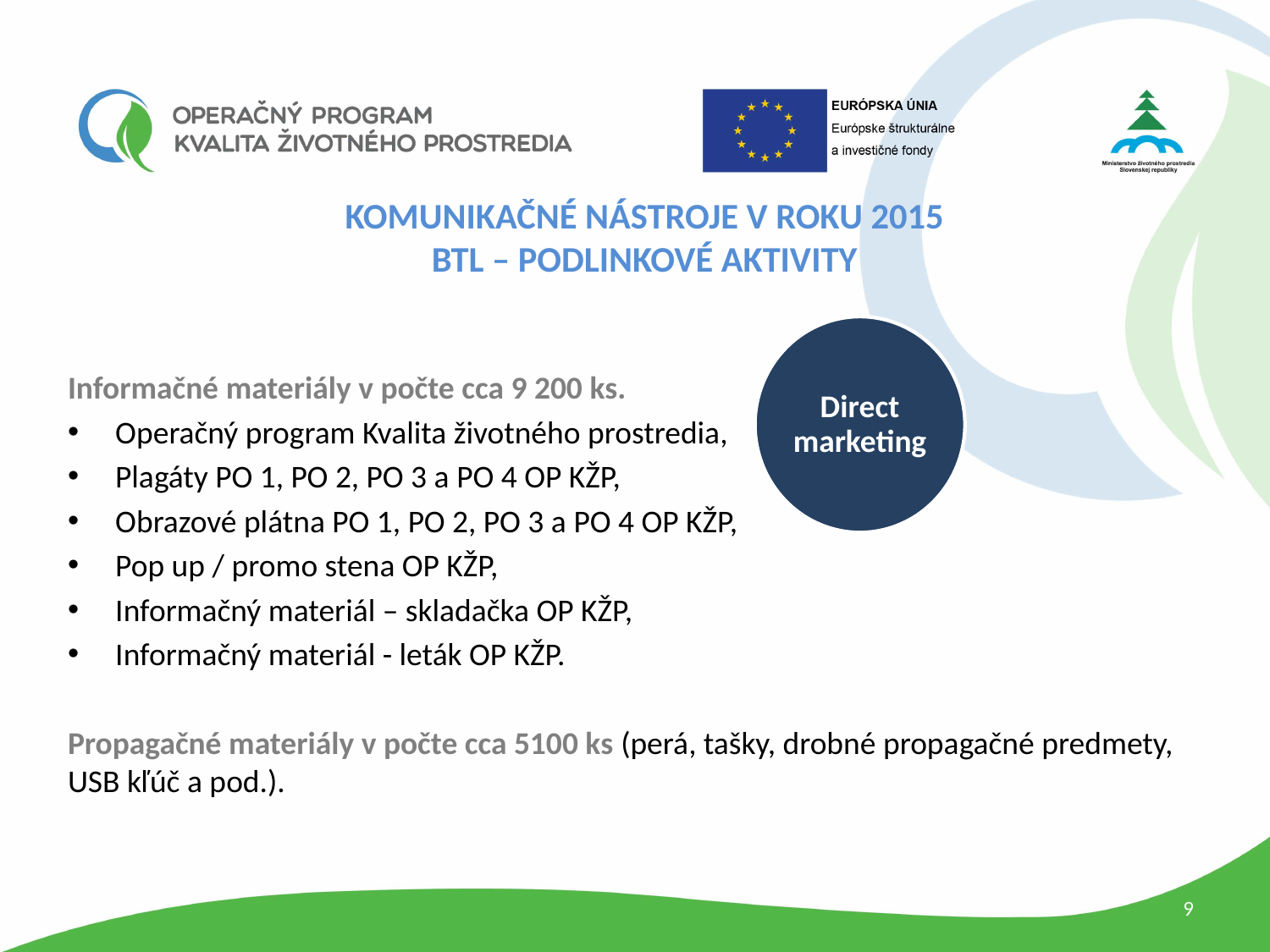

# KOMUNIKAČNÉ NÁSTROJE V ROKU 2015 BTL – PODLINKOVÉ AKTIVITY

Informačné materiály v počte cca 9 200 ks.
Operačný program Kvalita životného prostredia,
Plagáty PO 1, PO 2, PO 3 a PO 4 OP KŽP,
Obrazové plátna PO 1, PO 2, PO 3 a PO 4 OP KŽP,
Pop up / promo stena OP KŽP,
Informačný materiál – skladačka OP KŽP,
Informačný materiál - leták OP KŽP.

Propagačné materiály v počte cca 5100 ks (perá, tašky, drobné propagačné predmety, USB kľúč a pod.).

Direct marketing
9